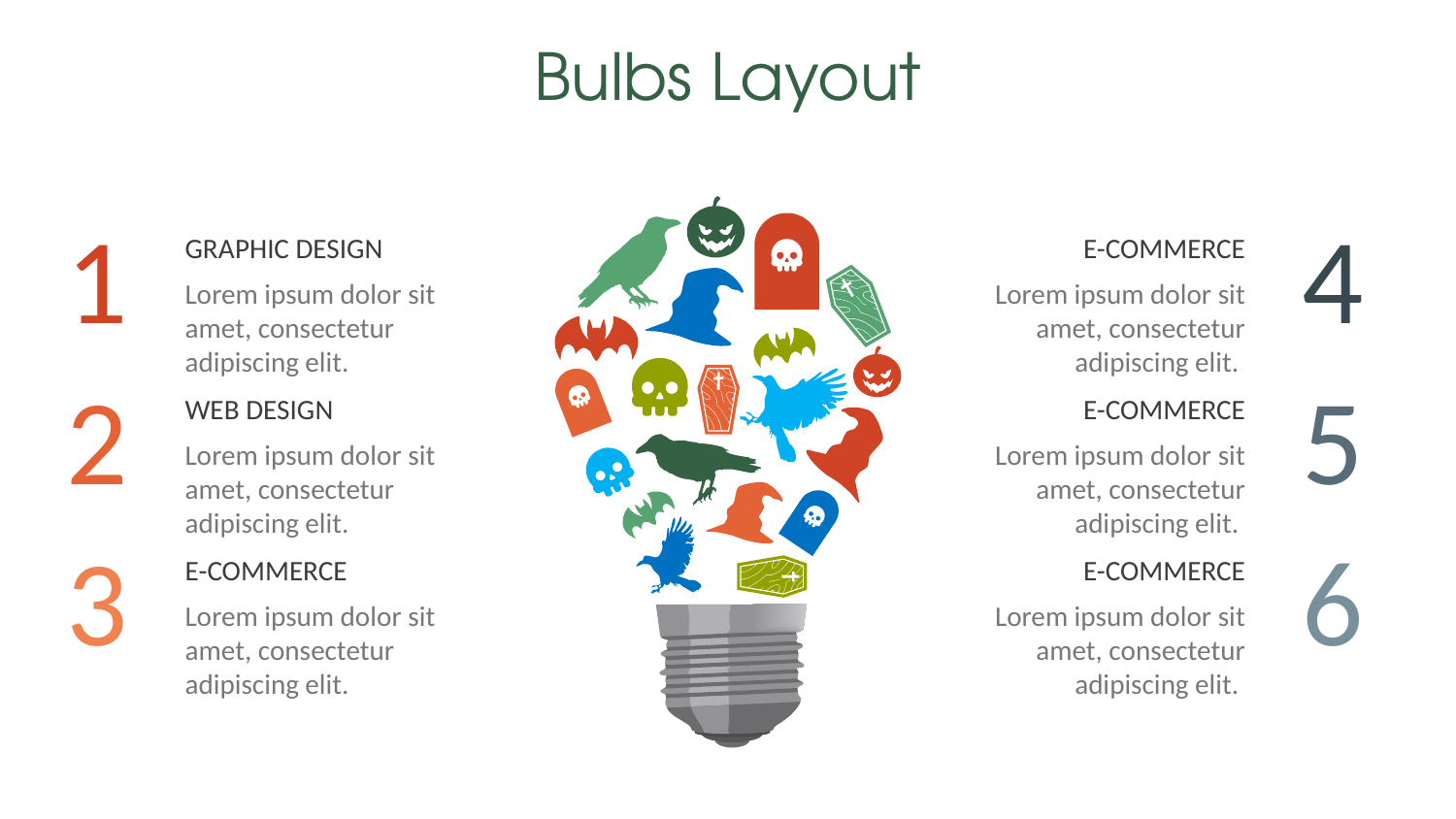

Bulbs Layout
1
GRAPHIC DESIGN
Lorem ipsum dolor sit amet, consectetur adipiscing elit.
4
E-COMMERCE
Lorem ipsum dolor sit amet, consectetur adipiscing elit.
2
WEB DESIGN
Lorem ipsum dolor sit amet, consectetur adipiscing elit.
5
E-COMMERCE
Lorem ipsum dolor sit amet, consectetur adipiscing elit.
3
E-COMMERCE
Lorem ipsum dolor sit amet, consectetur adipiscing elit.
6
E-COMMERCE
Lorem ipsum dolor sit amet, consectetur adipiscing elit.